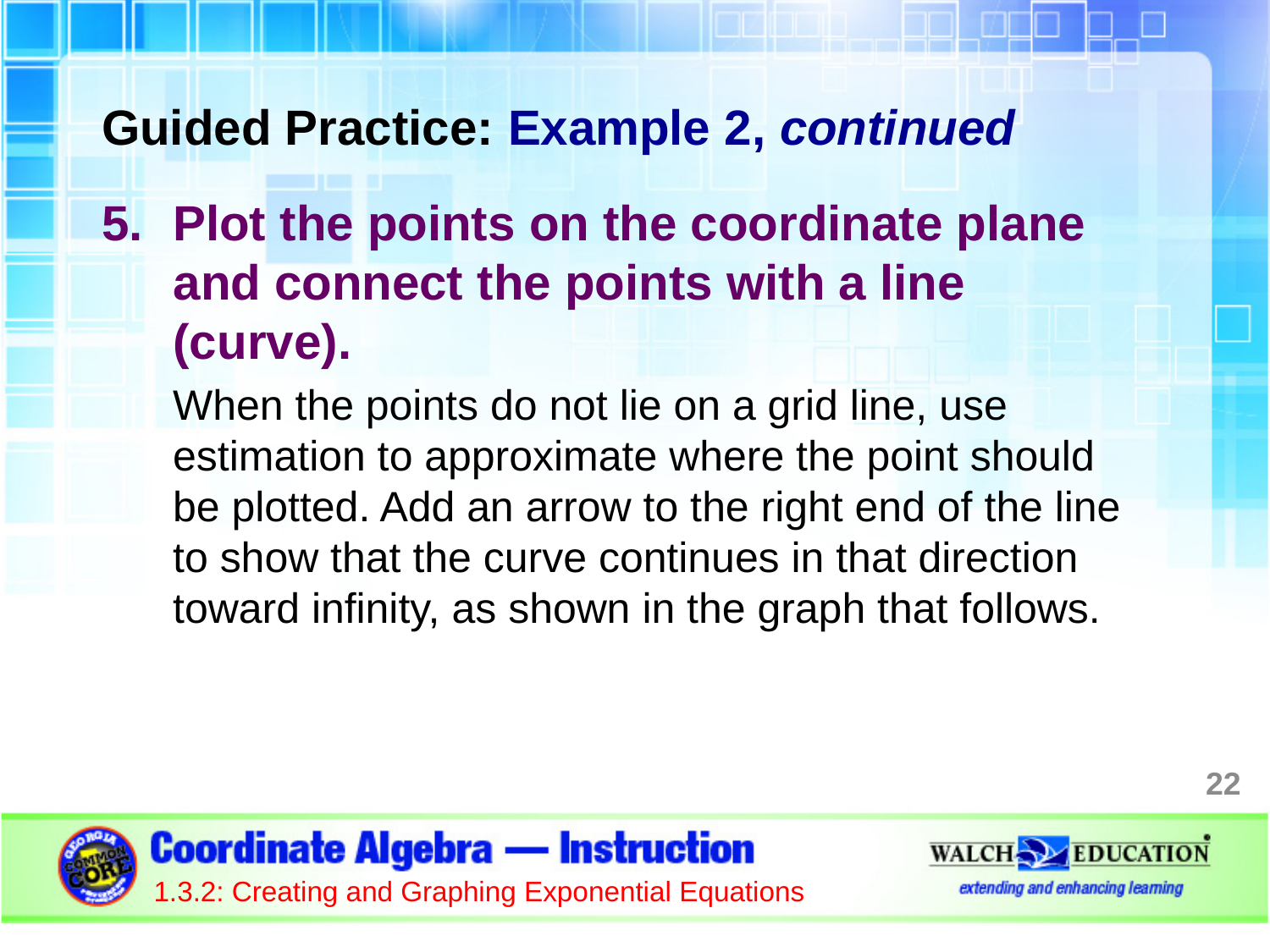

Guided Practice: Example 2, continued

Plot the points on the coordinate plane and connect the points with a line (curve).
When the points do not lie on a grid line, use estimation to approximate where the point should be plotted. Add an arrow to the right end of the line to show that the curve continues in that direction toward infinity, as shown in the graph that follows.
22
1.3.2: Creating and Graphing Exponential Equations